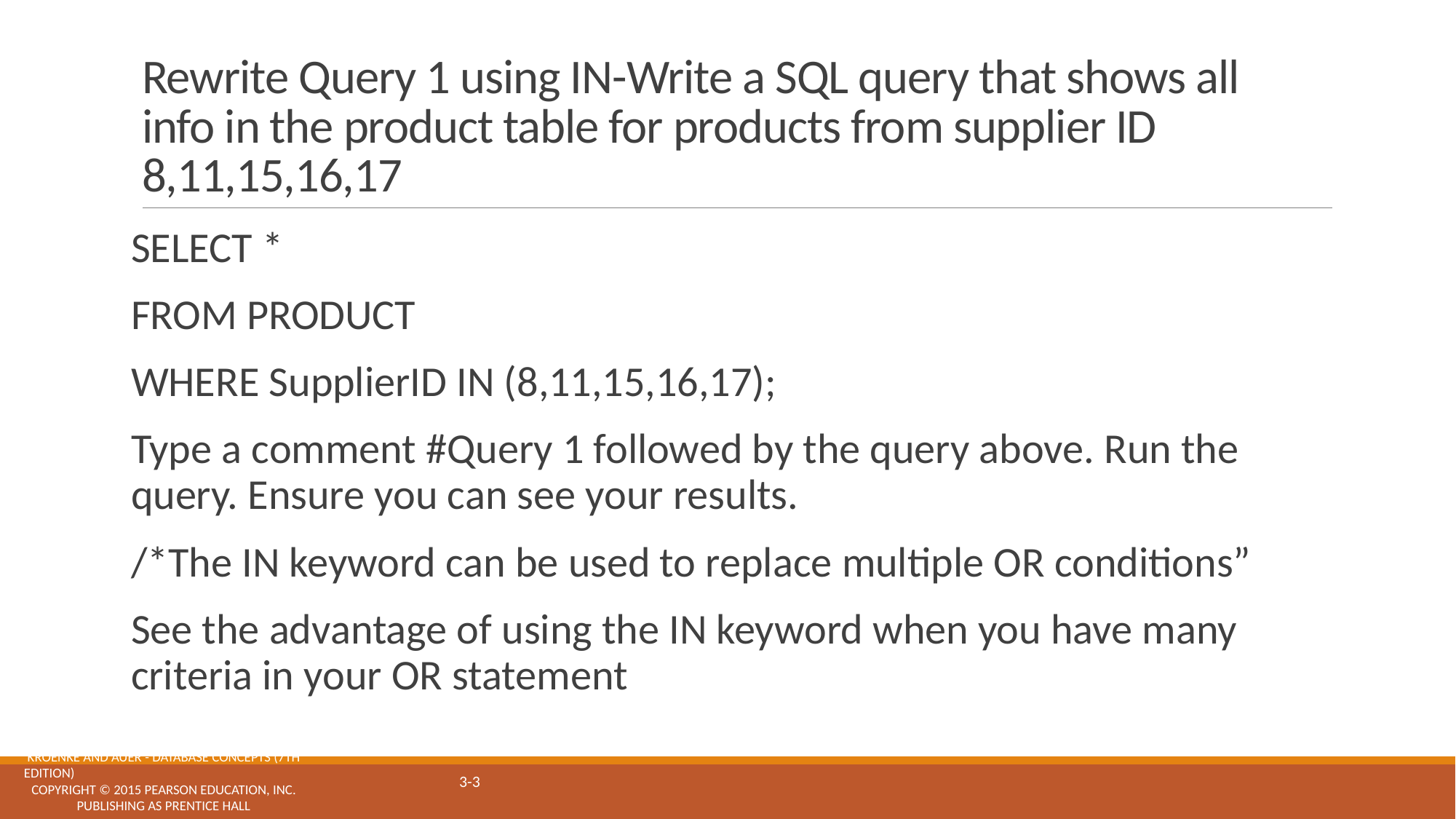

# Rewrite Query 1 using IN-Write a SQL query that shows all info in the product table for products from supplier ID 8,11,15,16,17
SELECT *
FROM PRODUCT
WHERE SupplierID IN (8,11,15,16,17);
Type a comment #Query 1 followed by the query above. Run the query. Ensure you can see your results.
/*The IN keyword can be used to replace multiple OR conditions”
See the advantage of using the IN keyword when you have many criteria in your OR statement
KROENKE and AUER - DATABASE CONCEPTS (7th Edition)                                                                           Copyright © 2015 Pearson Education, Inc. Publishing as Prentice Hall
3-3